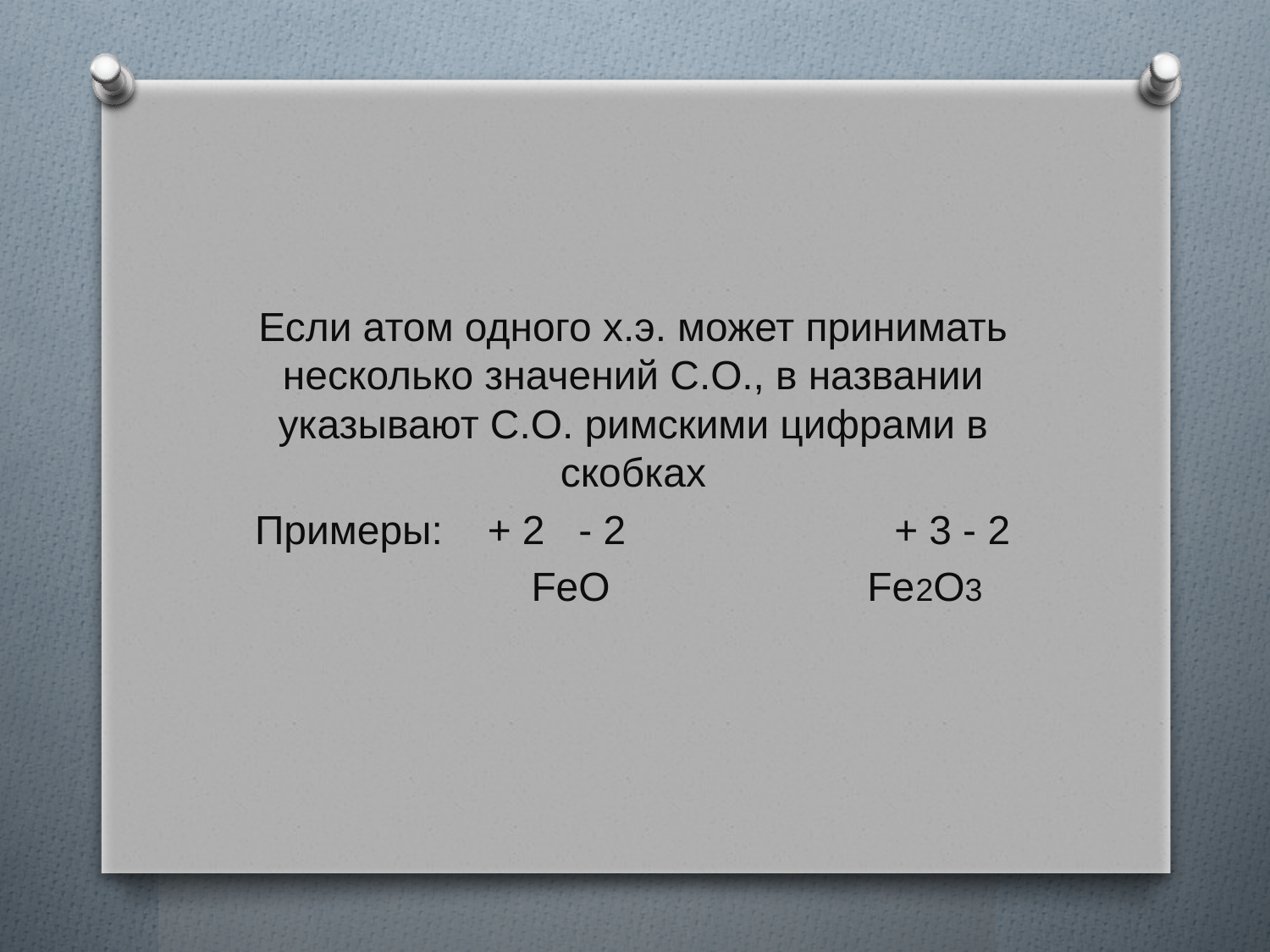

#
Если атом одного х.э. может принимать несколько значений С.О., в названии указывают С.О. римскими цифрами в скобках
Примеры:    + 2   - 2                        + 3 - 2
                      FeO                       Fe2O3